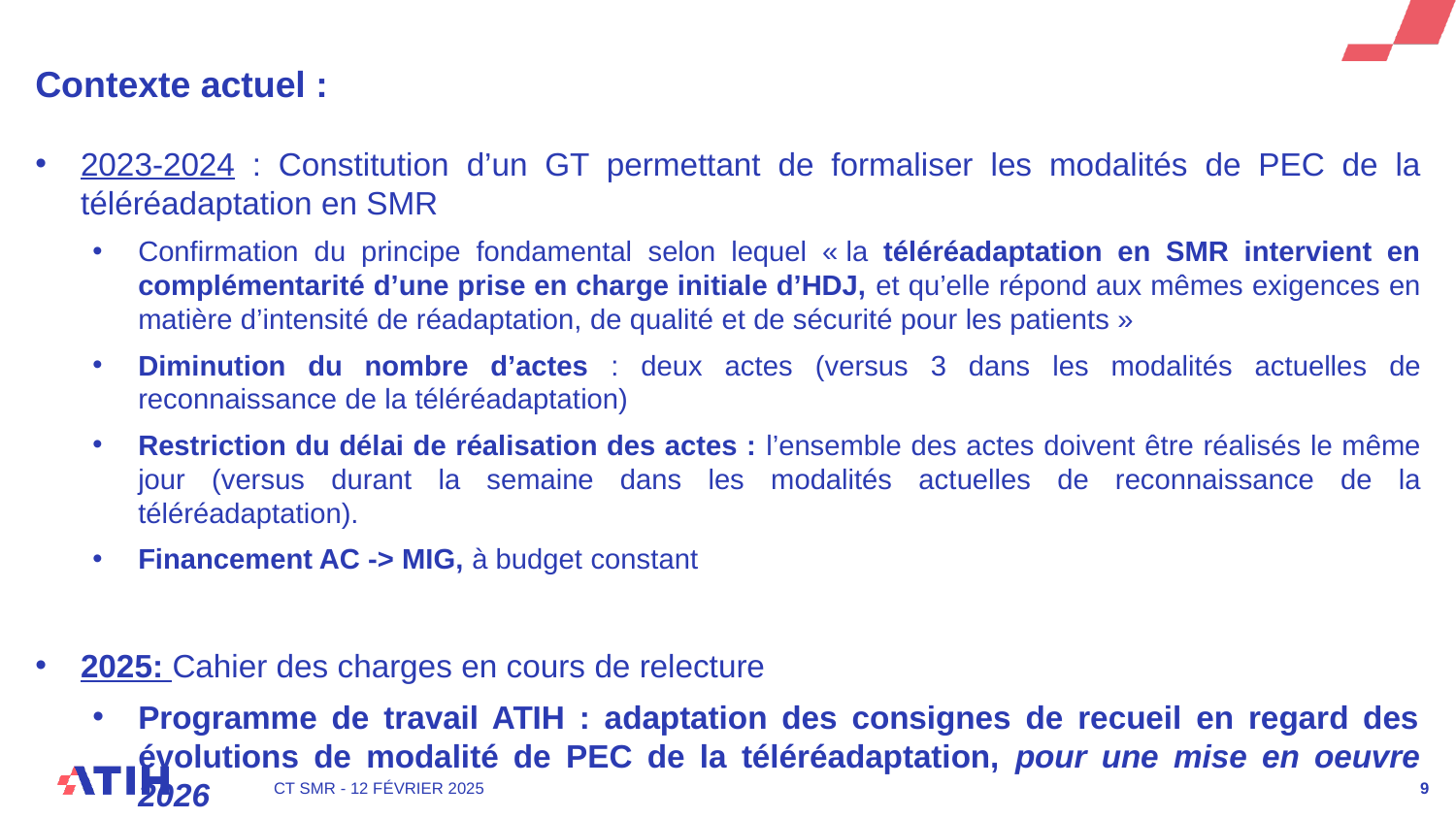

Contexte actuel :

2023-2024 : Constitution d’un GT permettant de formaliser les modalités de PEC de la téléréadaptation en SMR
Confirmation du principe fondamental selon lequel « la téléréadaptation en SMR intervient en complémentarité d’une prise en charge initiale d’HDJ, et qu’elle répond aux mêmes exigences en matière d’intensité de réadaptation, de qualité et de sécurité pour les patients »
Diminution du nombre d’actes : deux actes (versus 3 dans les modalités actuelles de reconnaissance de la téléréadaptation)
Restriction du délai de réalisation des actes : l’ensemble des actes doivent être réalisés le même jour (versus durant la semaine dans les modalités actuelles de reconnaissance de la téléréadaptation).
Financement AC -> MIG, à budget constant

2025: Cahier des charges en cours de relecture
Programme de travail ATIH : adaptation des consignes de recueil en regard des évolutions de modalité de PEC de la téléréadaptation, pour une mise en oeuvre 2026
CT SMR - 12 février 2025